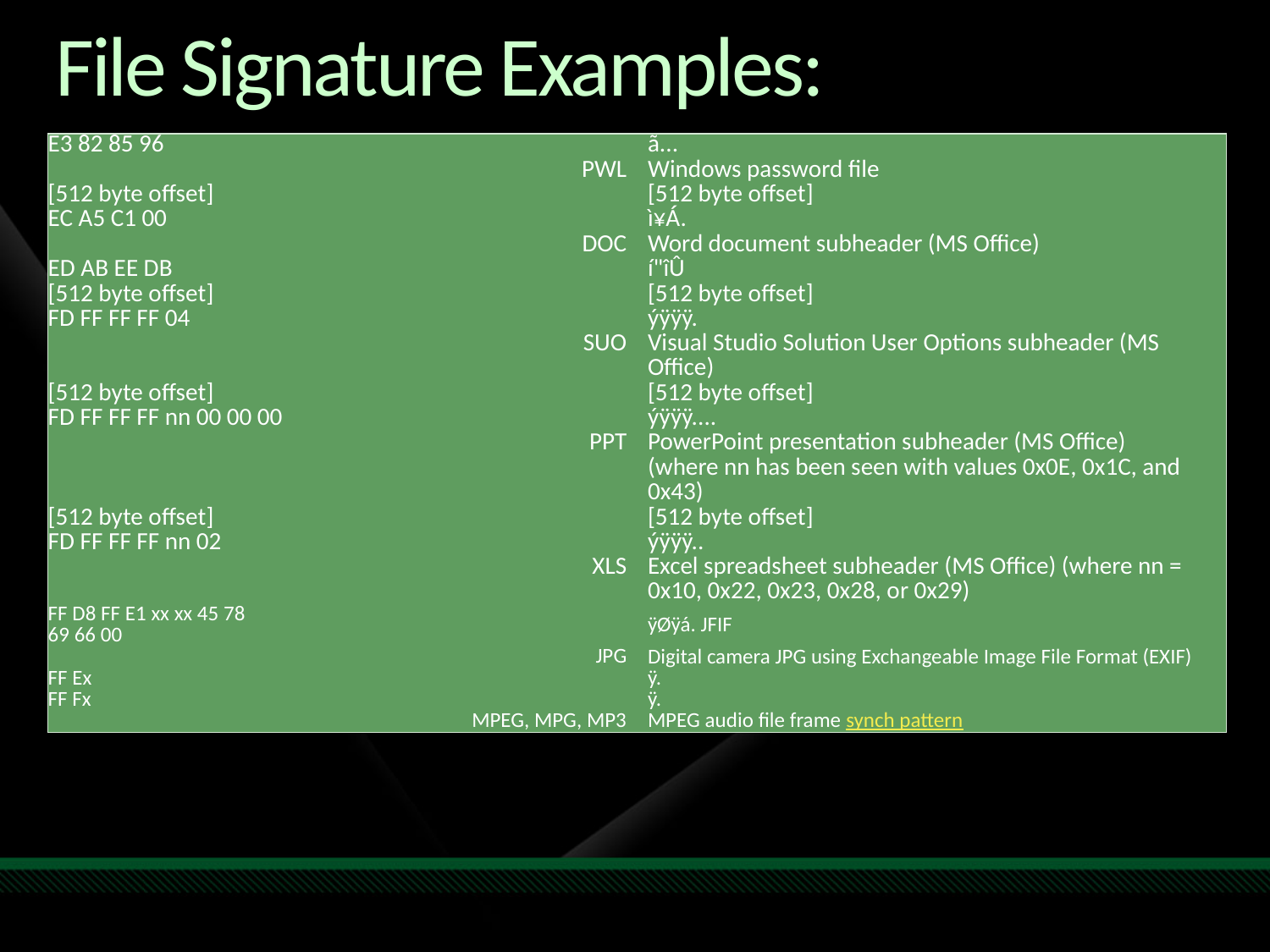

# File Signature Examples:
| E3 82 85 96 |  | ã... |
| --- | --- | --- |
| PWL |  | Windows password file |
| [512 byte offset] EC A5 C1 00 |  | [512 byte offset] ì¥Á. |
| DOC |  | Word document subheader (MS Office) |
| ED AB EE DB |  | í"îÛ |
| [512 byte offset] FD FF FF FF 04 |  | [512 byte offset] ýÿÿÿ. |
| SUO |  | Visual Studio Solution User Options subheader (MS Office) |
| [512 byte offset] FD FF FF FF nn 00 00 00 |  | [512 byte offset] ýÿÿÿ.... |
| PPT |  | PowerPoint presentation subheader (MS Office) (where nn has been seen with values 0x0E, 0x1C, and 0x43) |
| [512 byte offset] FD FF FF FF nn 02 |  | [512 byte offset] ýÿÿÿ.. |
| XLS |  | Excel spreadsheet subheader (MS Office) (where nn = 0x10, 0x22, 0x23, 0x28, or 0x29) |
| FF D8 FF E1 xx xx 45 78 69 66 00 |  | ÿØÿá. JFIF |
| JPG |  | Digital camera JPG using Exchangeable Image File Format (EXIF) |
| FF Ex |  | ÿ. |
| FF Fx |  | ÿ. |
| MPEG, MPG, MP3 |  | MPEG audio file frame synch pattern |